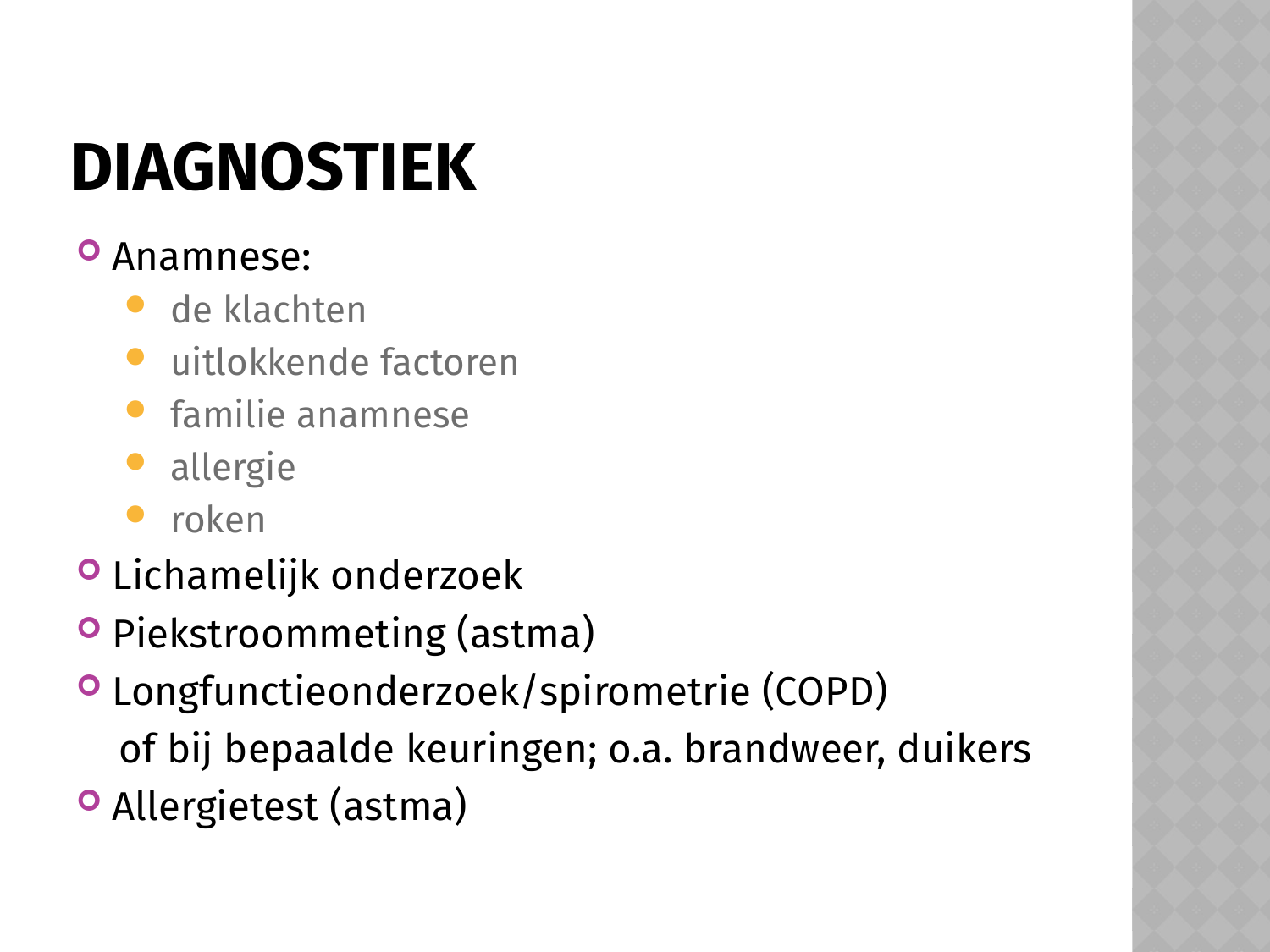

# Diagnostiek
Anamnese:
 de klachten
 uitlokkende factoren
 familie anamnese
 allergie
 roken
Lichamelijk onderzoek
Piekstroommeting (astma)
Longfunctieonderzoek/spirometrie (COPD)
    of bij bepaalde keuringen; o.a. brandweer, duikers
Allergietest (astma)